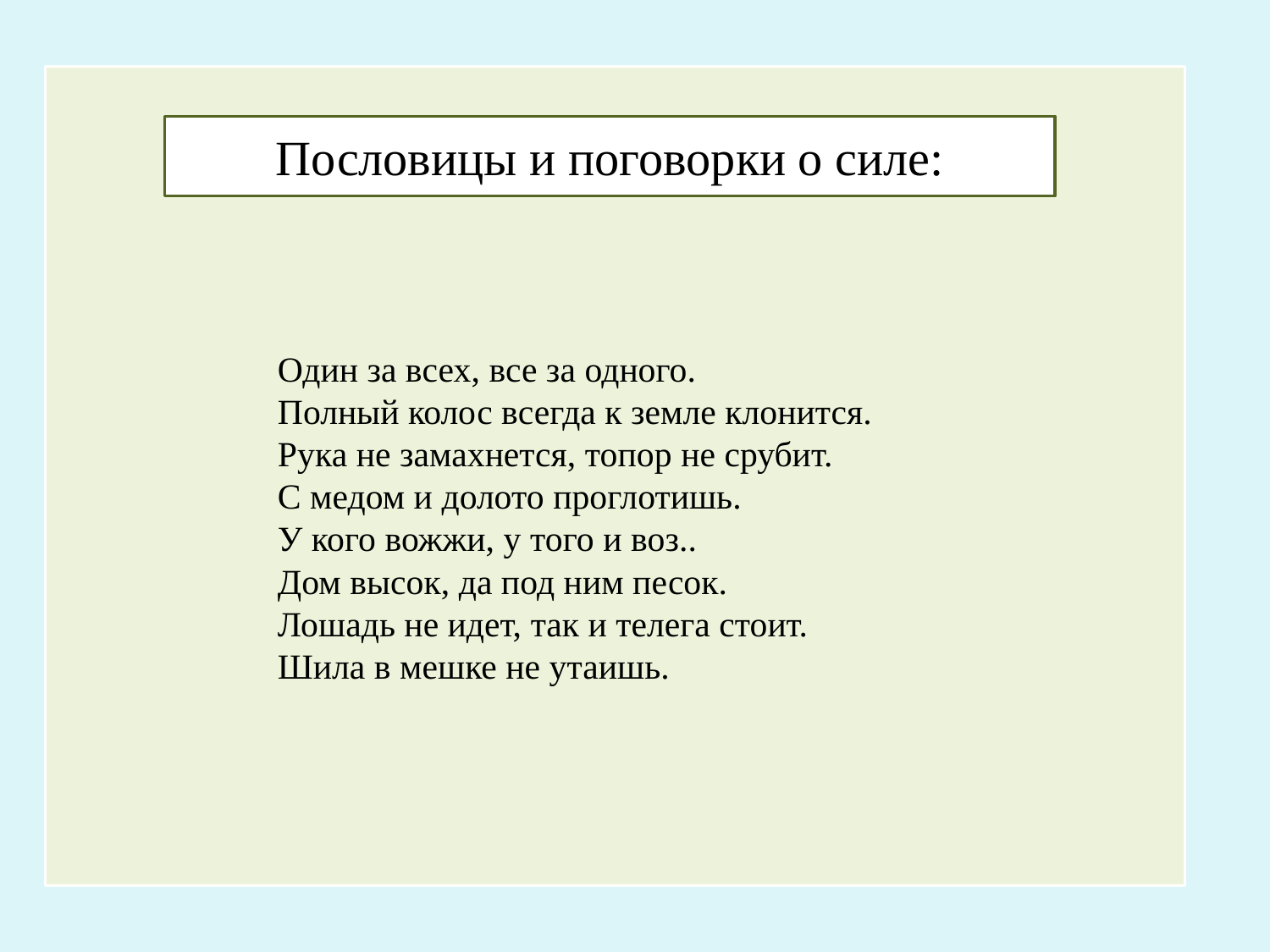

Пословицы и поговорки о силе:

Один за всех, все за одного.
Полный колос всегда к земле клонится.
Рука не замахнется, топор не срубит.
С медом и долото проглотишь.
У кого вожжи, у того и воз..
Дом высок, да под ним песок.
Лошадь не идет, так и телега стоит.
Шила в мешке не утаишь.